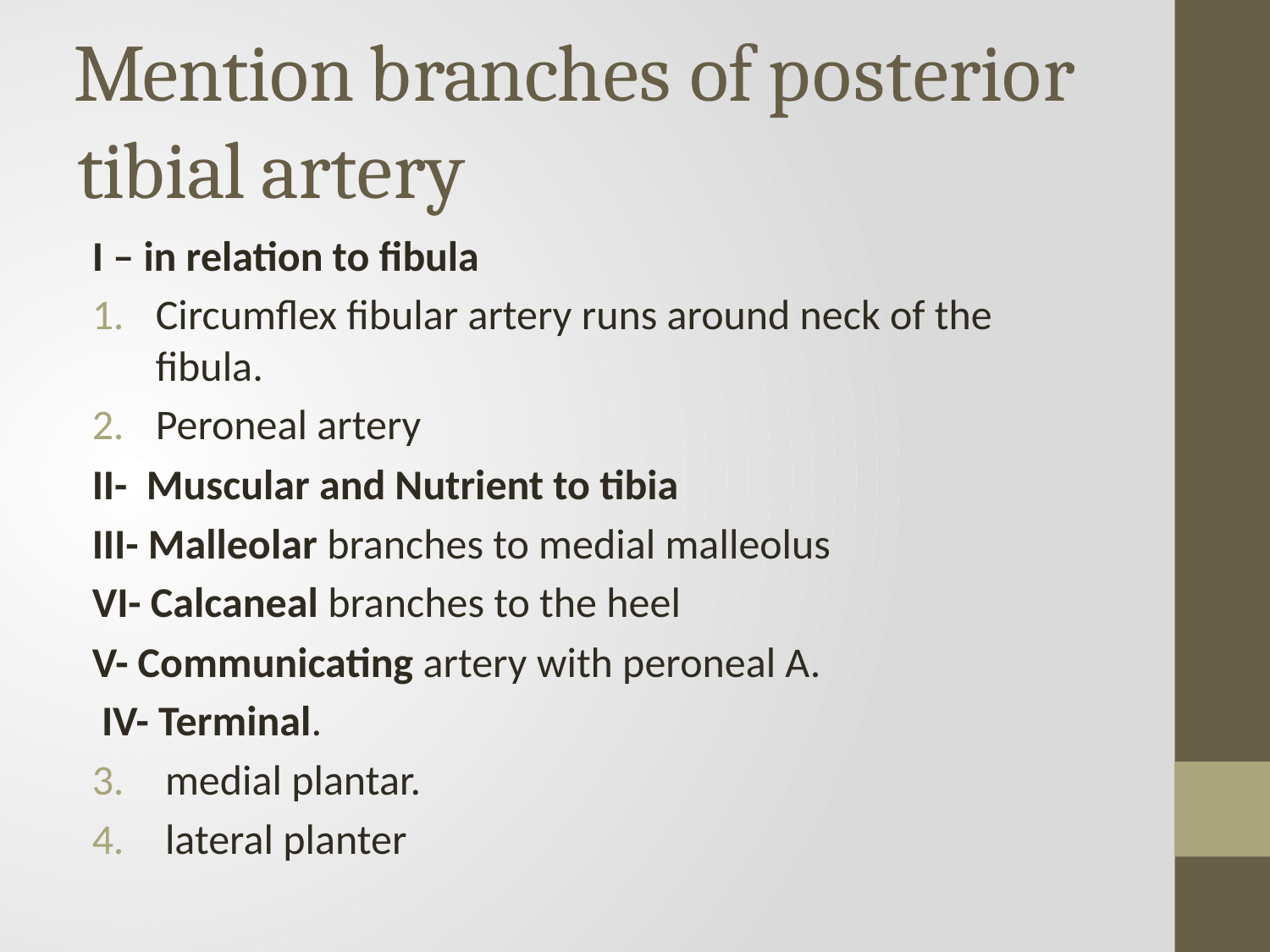

# Mention branches of posterior tibial artery
I – in relation to fibula
Circumflex fibular artery runs around neck of the fibula.
Peroneal artery
II-  Muscular and Nutrient to tibia
III- Malleolar branches to medial malleolus
VI- Calcaneal branches to the heel
V- Communicating artery with peroneal A.
 IV- Terminal.
 medial plantar.
 lateral planter